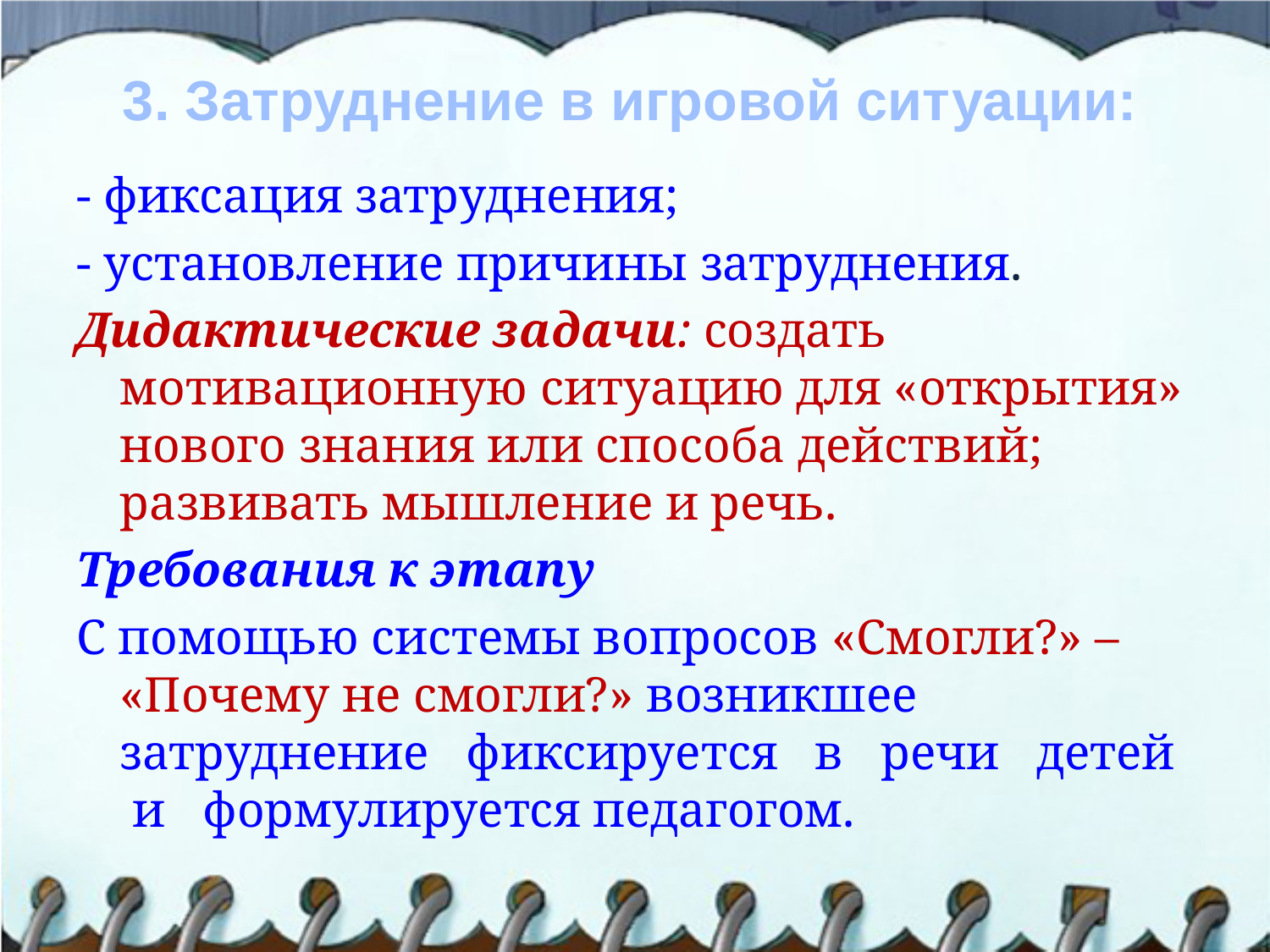

# 3. Затруднение в игровой ситуации:
- фиксация затруднения;
- установление причины затруднения.
Дидактические задачи: создать мотивационную ситуацию для «открытия» нового знания или способа действий; развивать мышление и речь.
Требования к этапу
С помощью системы вопросов «Смогли?» – «Почему не смогли?» возникшее   затруднение   фиксируется   в   речи   детей   и   формулируется педагогом.